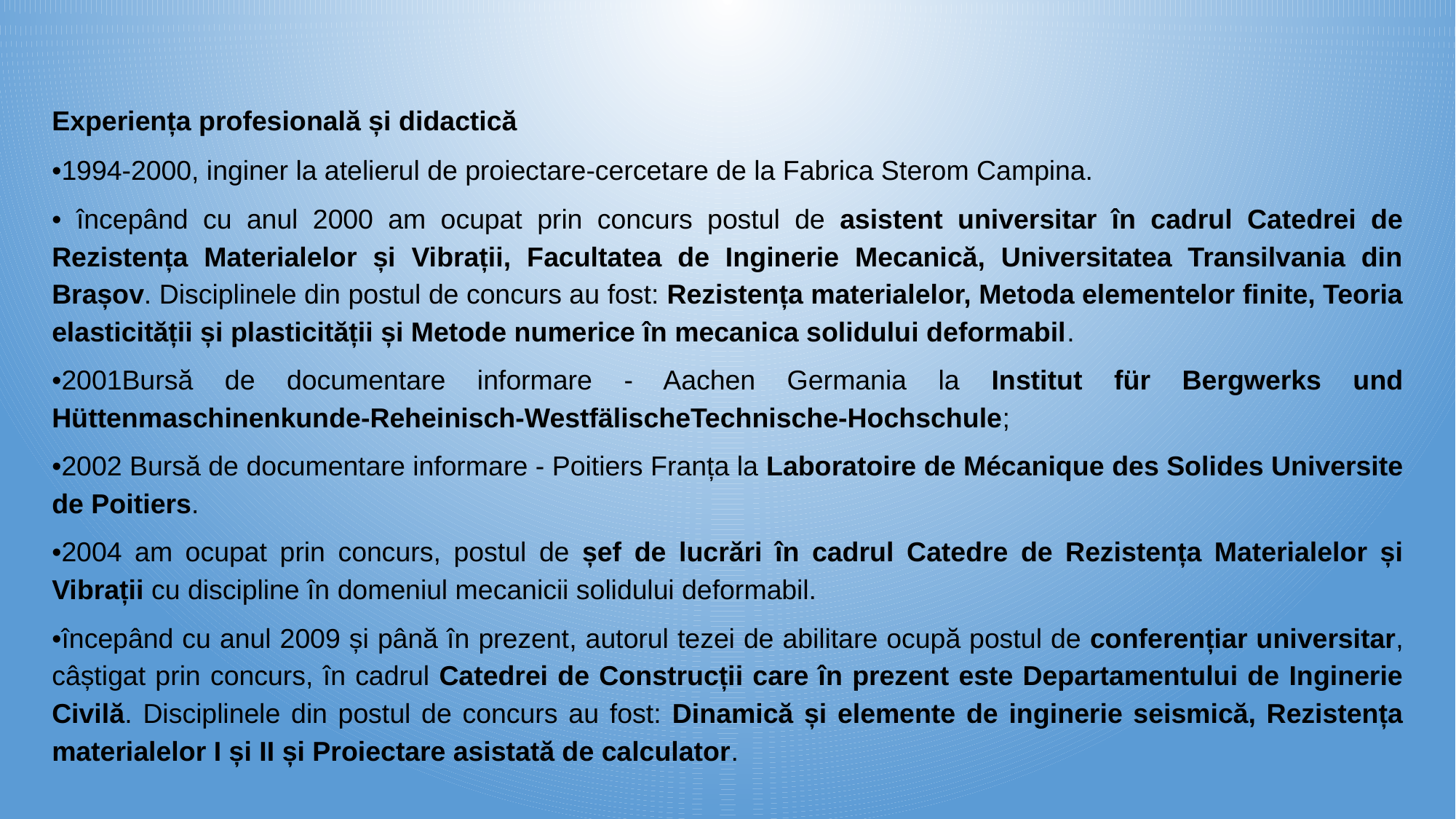

Experiența profesională și didactică
•1994-2000, inginer la atelierul de proiectare-cercetare de la Fabrica Sterom Campina.
• începând cu anul 2000 am ocupat prin concurs postul de asistent universitar în cadrul Catedrei de Rezistența Materialelor și Vibrații, Facultatea de Inginerie Mecanică, Universitatea Transilvania din Brașov. Disciplinele din postul de concurs au fost: Rezistența materialelor, Metoda elementelor finite, Teoria elasticității și plasticității și Metode numerice în mecanica solidului deformabil.
•2001Bursă de documentare informare - Aachen Germania la Institut für Bergwerks und Hüttenmaschinenkunde-Reheinisch-WestfälischeTechnische-Hochschule;
•2002 Bursă de documentare informare - Poitiers Franța la Laboratoire de Mécanique des Solides Universite de Poitiers.
•2004 am ocupat prin concurs, postul de șef de lucrări în cadrul Catedre de Rezistența Materialelor și Vibrații cu discipline în domeniul mecanicii solidului deformabil.
•începând cu anul 2009 și până în prezent, autorul tezei de abilitare ocupă postul de conferențiar universitar, câștigat prin concurs, în cadrul Catedrei de Construcții care în prezent este Departamentului de Inginerie Civilă. Disciplinele din postul de concurs au fost: Dinamică și elemente de inginerie seismică, Rezistența materialelor I și II și Proiectare asistată de calculator.